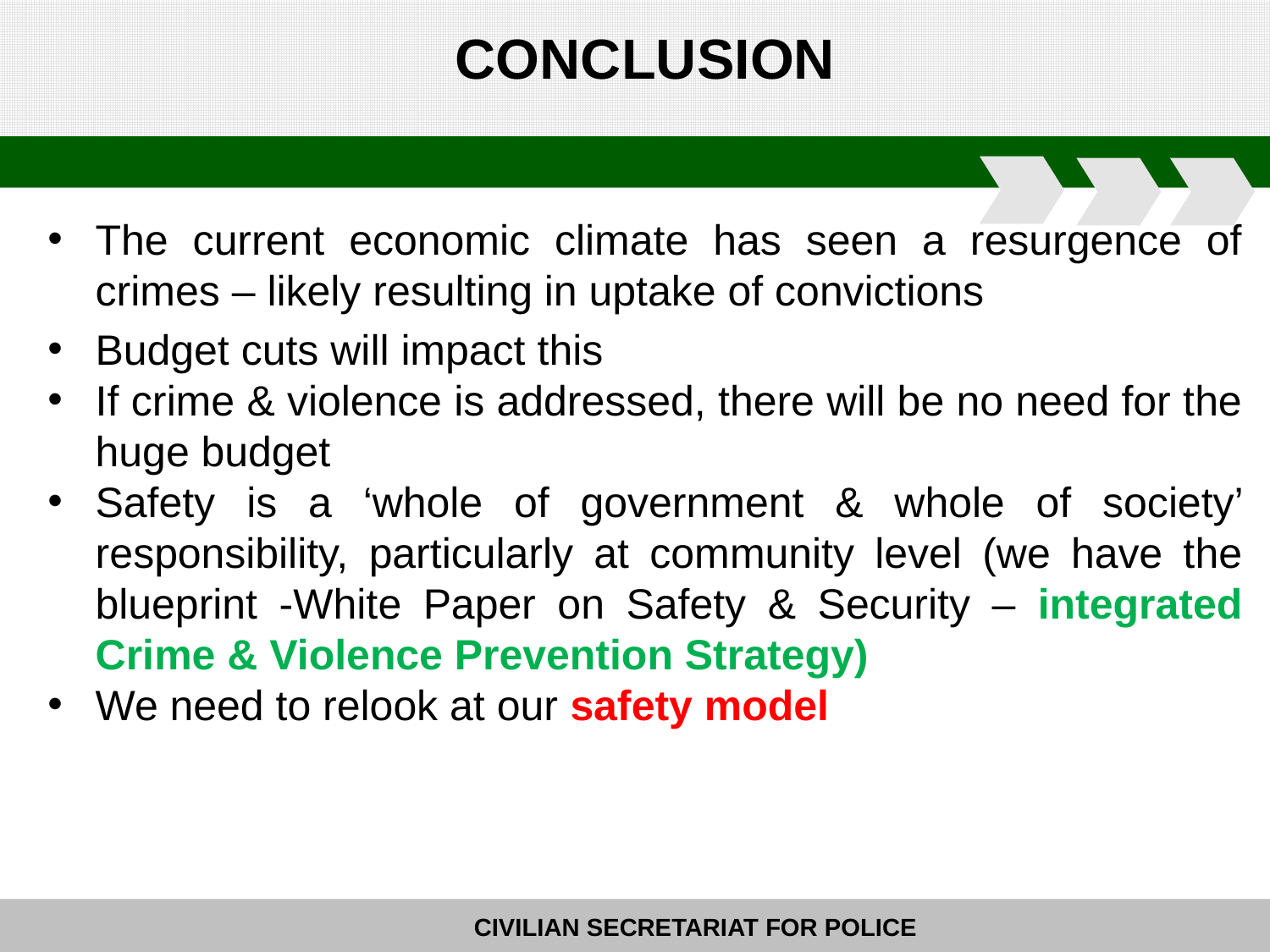

# CONCLUSION
The current economic climate has seen a resurgence of crimes – likely resulting in uptake of convictions
Budget cuts will impact this
If crime & violence is addressed, there will be no need for the huge budget
Safety is a ‘whole of government & whole of society’ responsibility, particularly at community level (we have the blueprint -White Paper on Safety & Security – integrated Crime & Violence Prevention Strategy)
We need to relook at our safety model